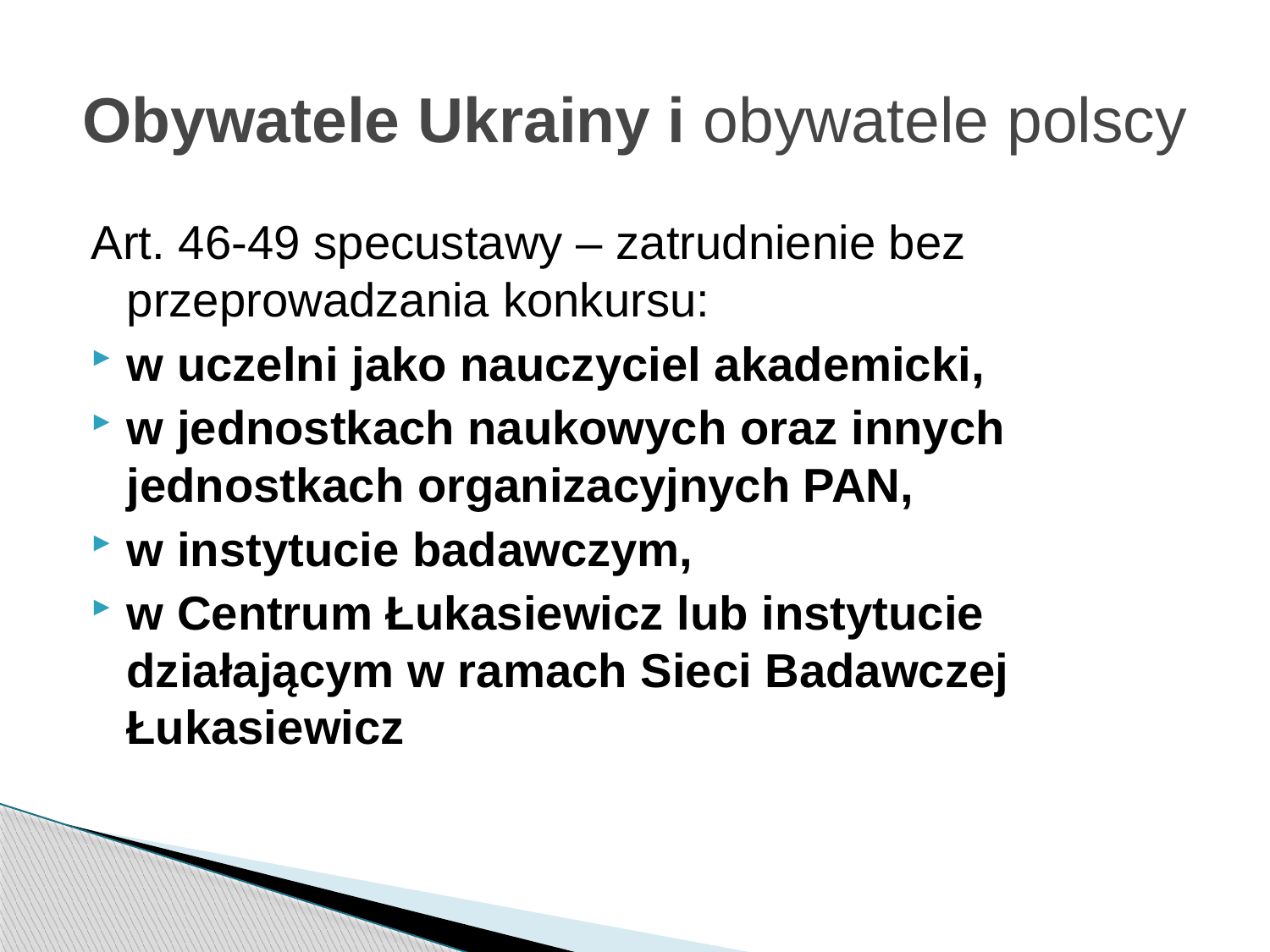

# Obywatele Ukrainy i obywatele polscy
Art. 46-49 specustawy – zatrudnienie bez przeprowadzania konkursu:
w uczelni jako nauczyciel akademicki,
w jednostkach naukowych oraz innych jednostkach organizacyjnych PAN,
w instytucie badawczym,
w Centrum Łukasiewicz lub instytucie działającym w ramach Sieci Badawczej Łukasiewicz